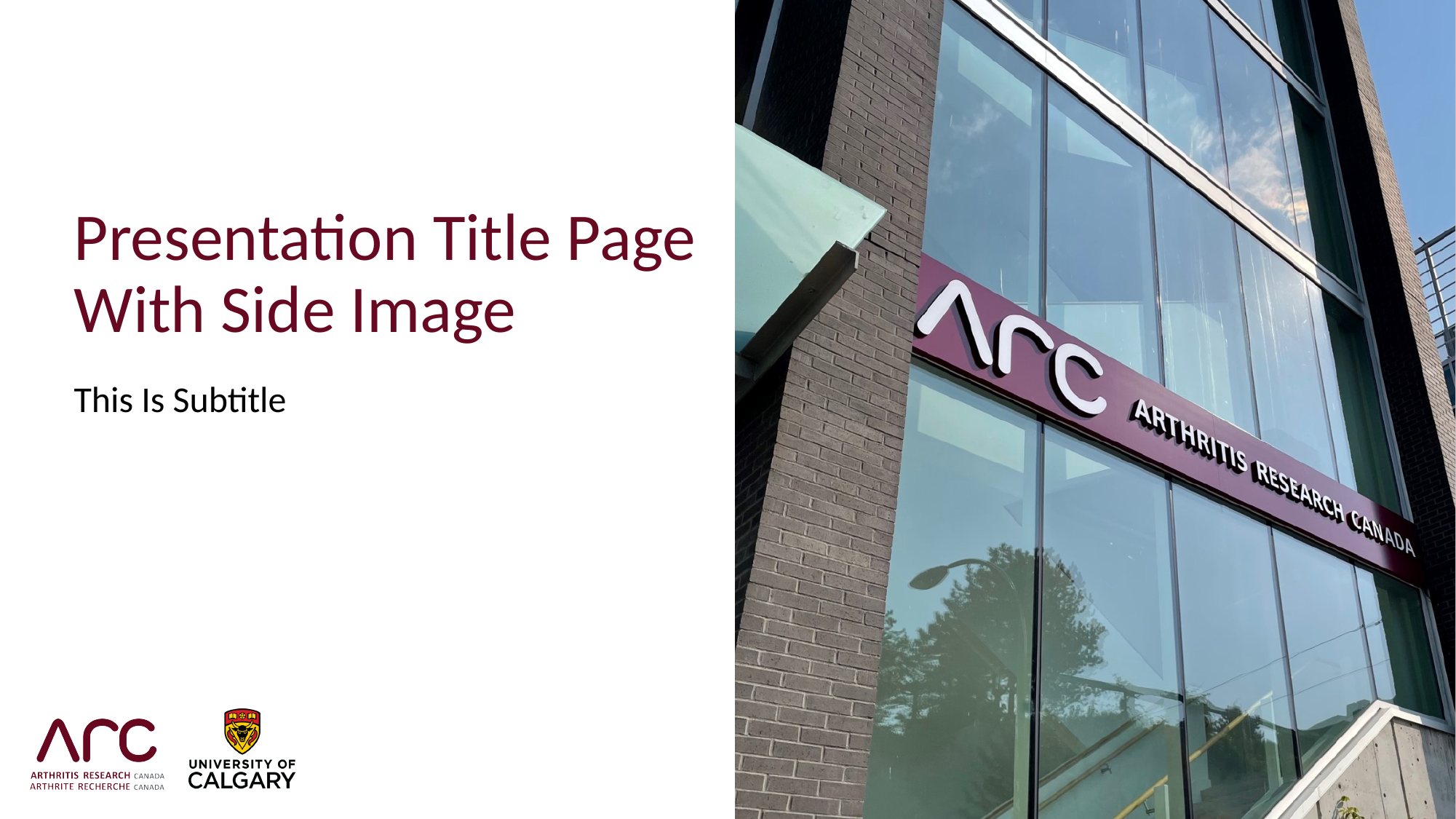

# Presentation Title Page With Side Image
This Is Subtitle

Add affiliated University logo here.